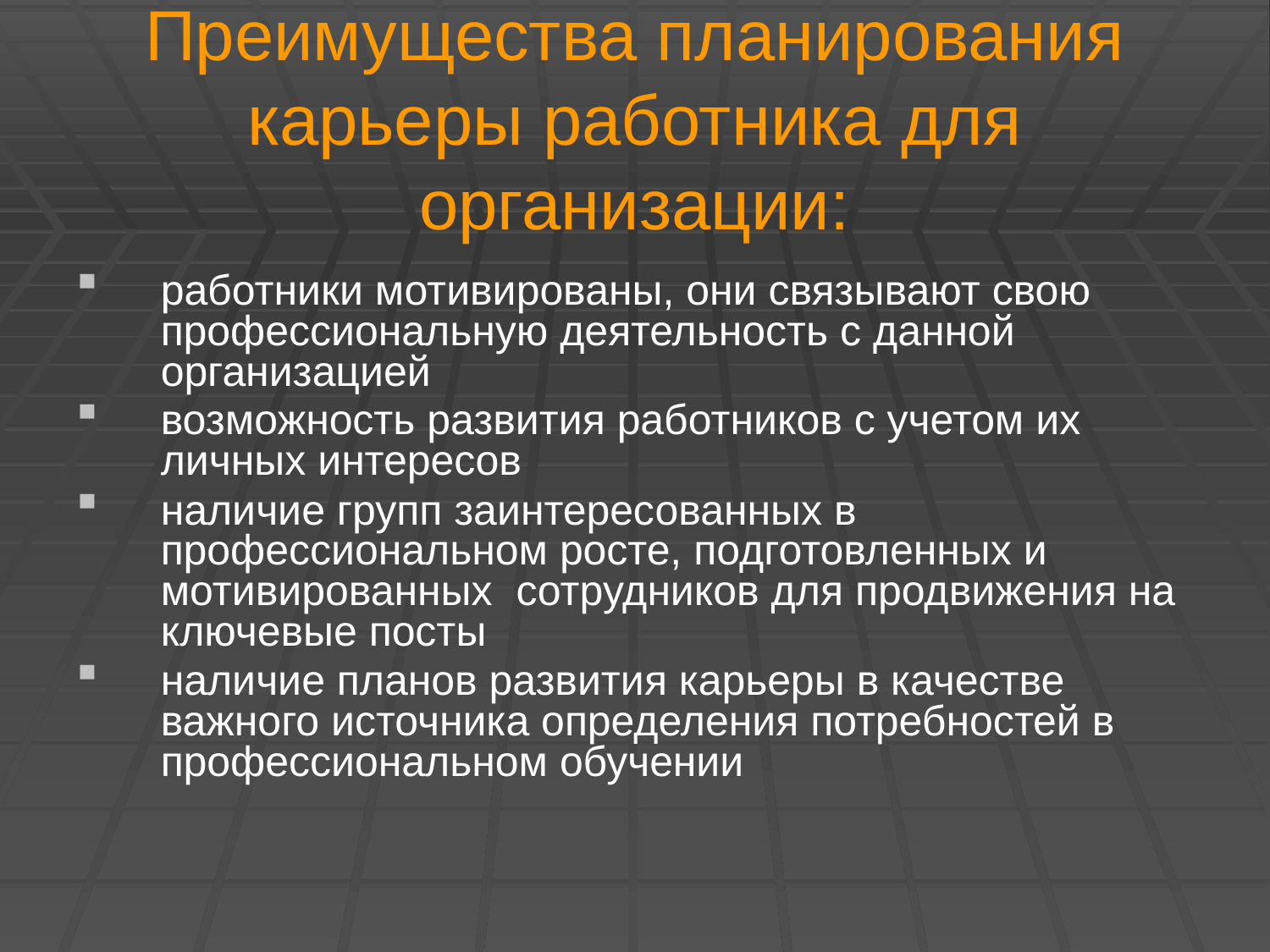

# Преимущества планирования карьеры работника для организации:
работники мотивированы, они связывают свою профессиональную деятельность с данной организацией
возможность развития работников с учетом их личных интересов
наличие групп заинтересованных в профессиональном росте, подготовленных и мотивированных  сотрудников для продвижения на ключевые посты
наличие планов развития карьеры в качестве важного источника определения потребностей в профессиональном обучении